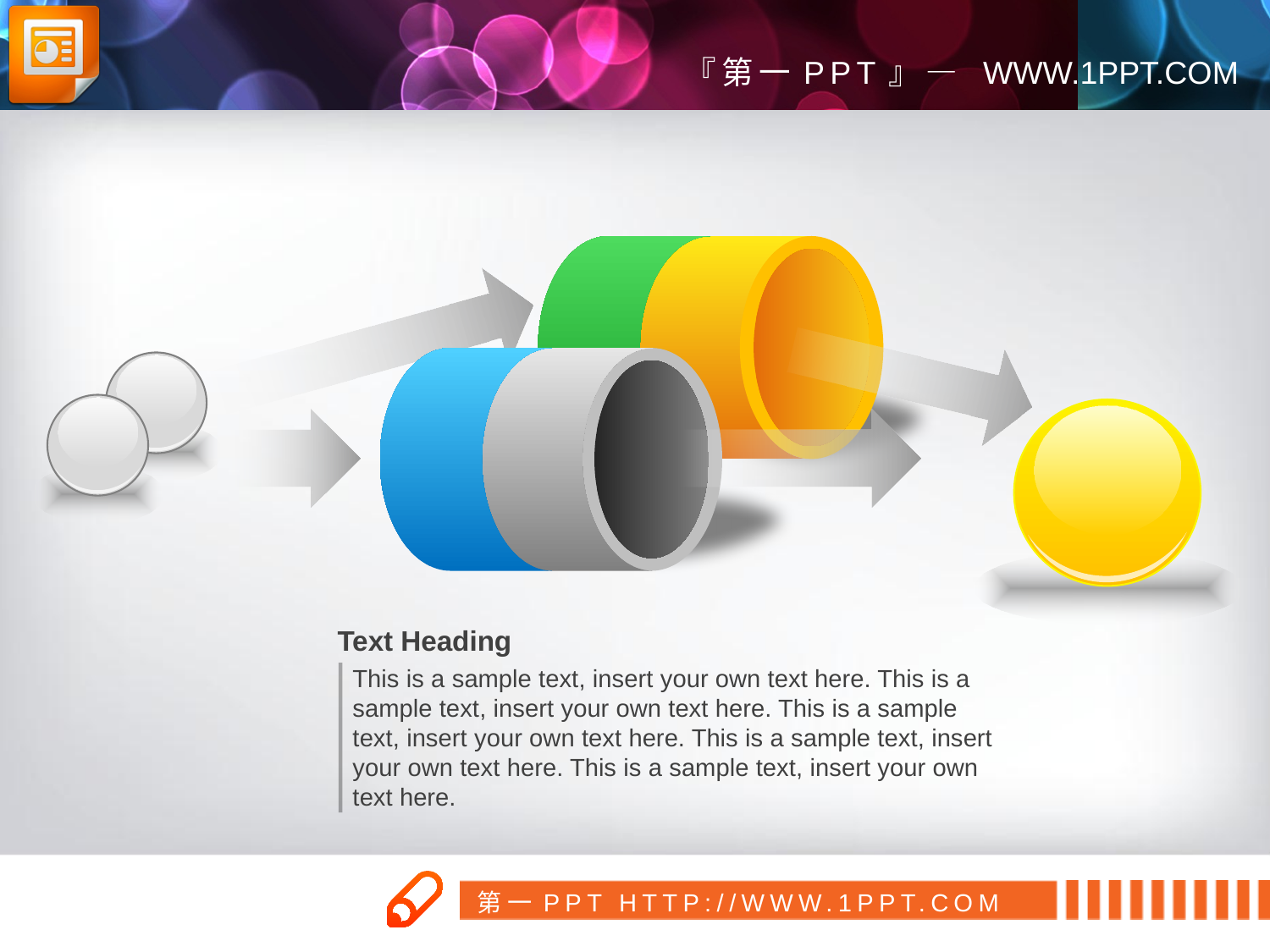

Text Heading
This is a sample text, insert your own text here. This is a sample text, insert your own text here. This is a sample text, insert your own text here. This is a sample text, insert your own text here. This is a sample text, insert your own text here.